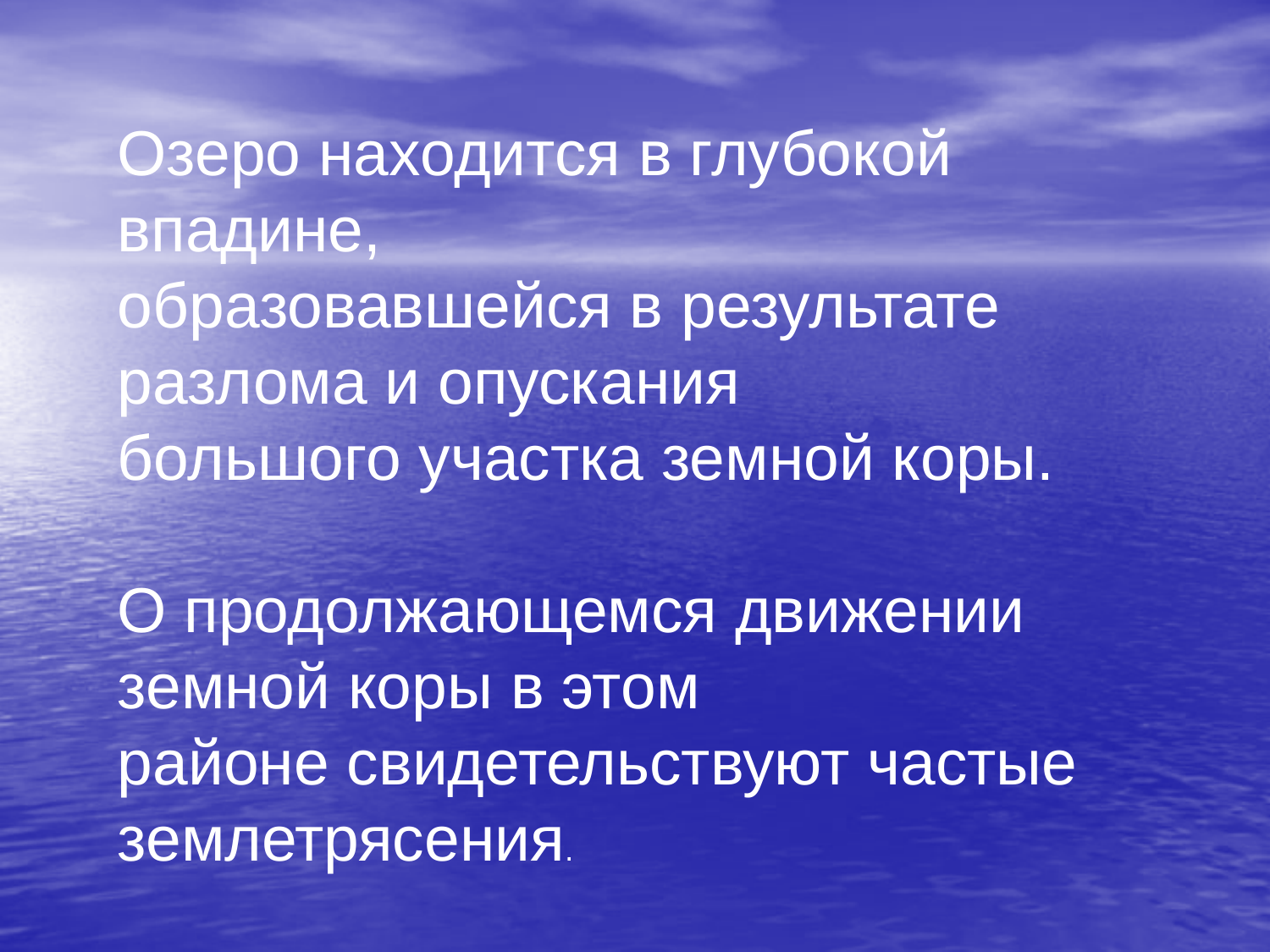

#
Озеро находится в глубокой впадине,
образовавшейся в результате разлома и опускания
большого участка земной коры.

О продолжающемся движении земной коры в этом
районе свидетельствуют частые землетрясения.